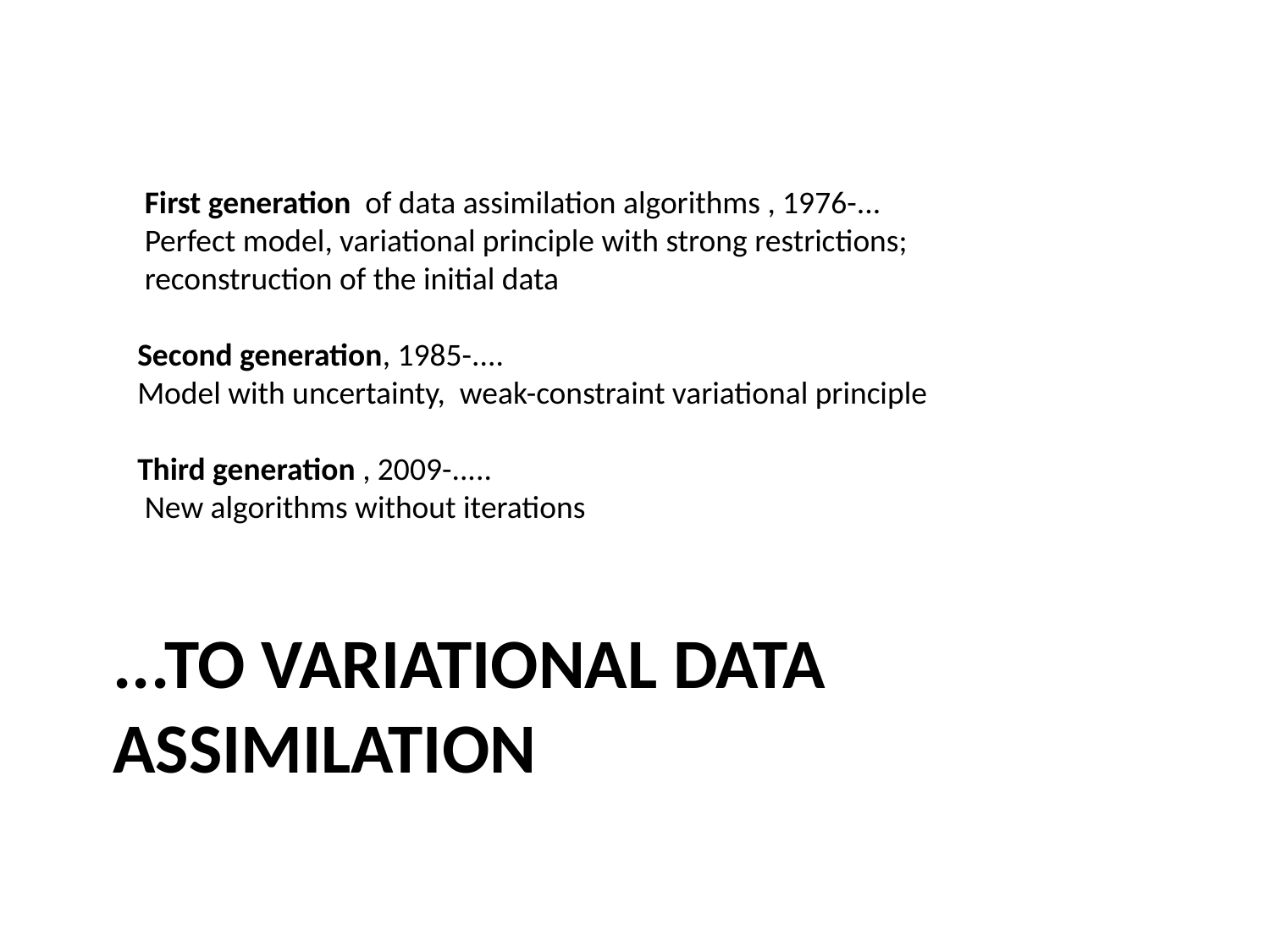

First generation  of data assimilation algorithms , 1976-...
 Perfect model, variational principle with strong restrictions;
 reconstruction of the initial data

Second generation, 1985-....
Model with uncertainty,  weak-constraint variational principle

Third generation , 2009-.....
 New algorithms without iterations

# ...to Variational data assimilation